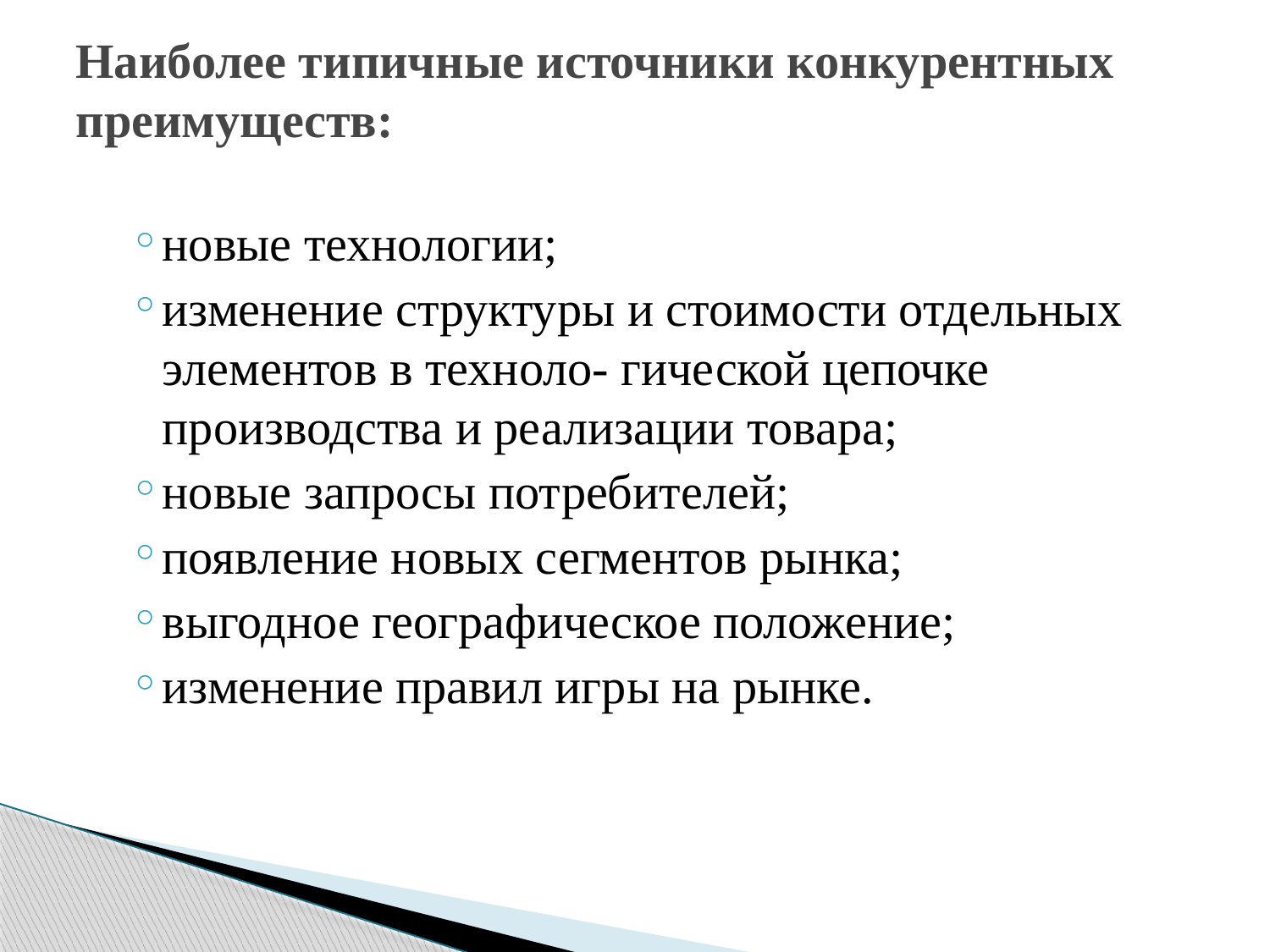

# Наиболее типичные источники конкурентных преимуществ:
новые технологии;
изменение структуры и стоимости отдельных элементов в техноло- гической цепочке производства и реализации товара;
новые запросы потребителей;
появление новых сегментов рынка;
выгодное географическое положение;
изменение правил игры на рынке.